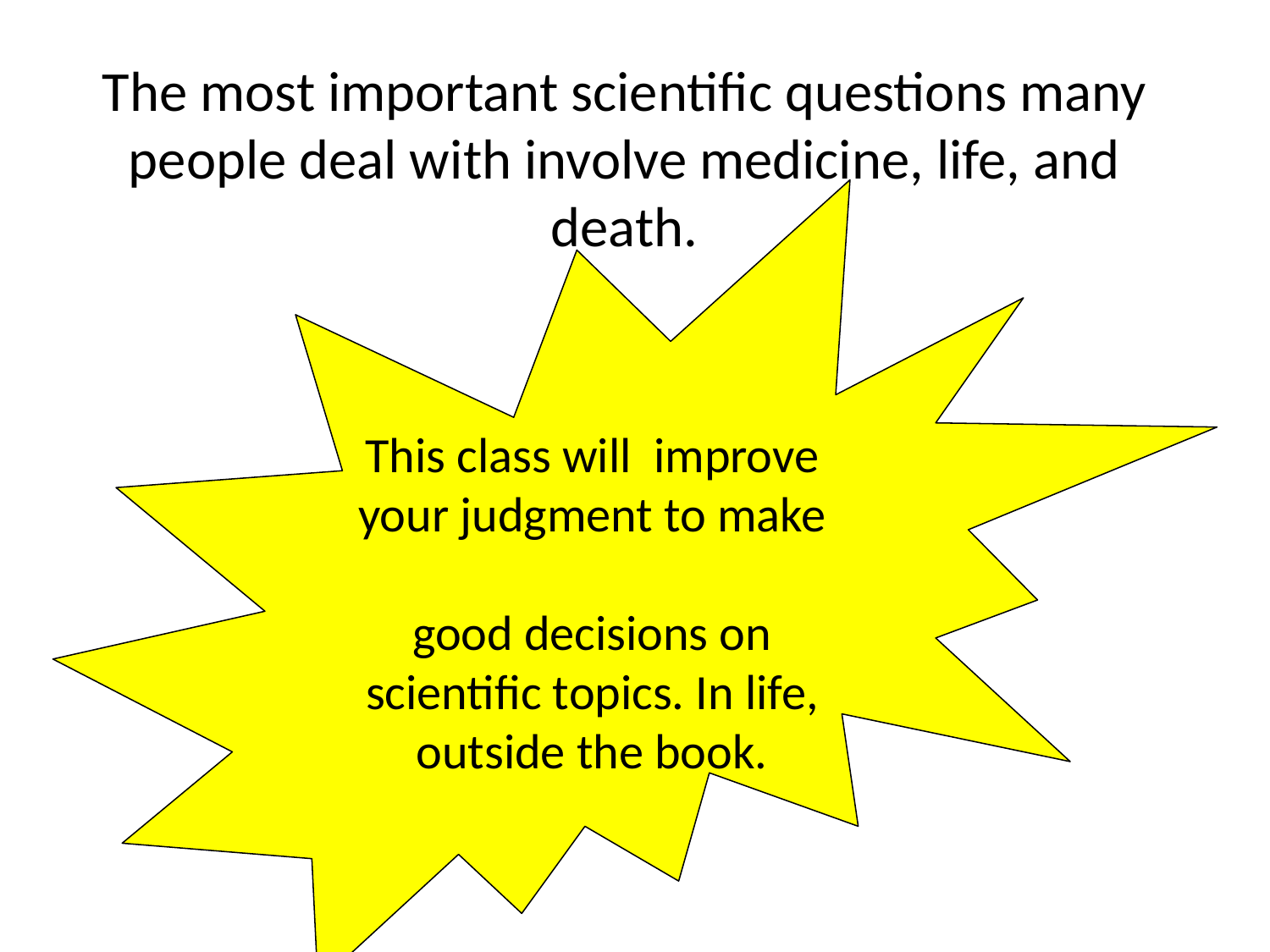

# The most important scientific questions many people deal with involve medicine, life, and death.
This class will  improve your judgment to make
good decisions on scientific topics. In life, outside the book.